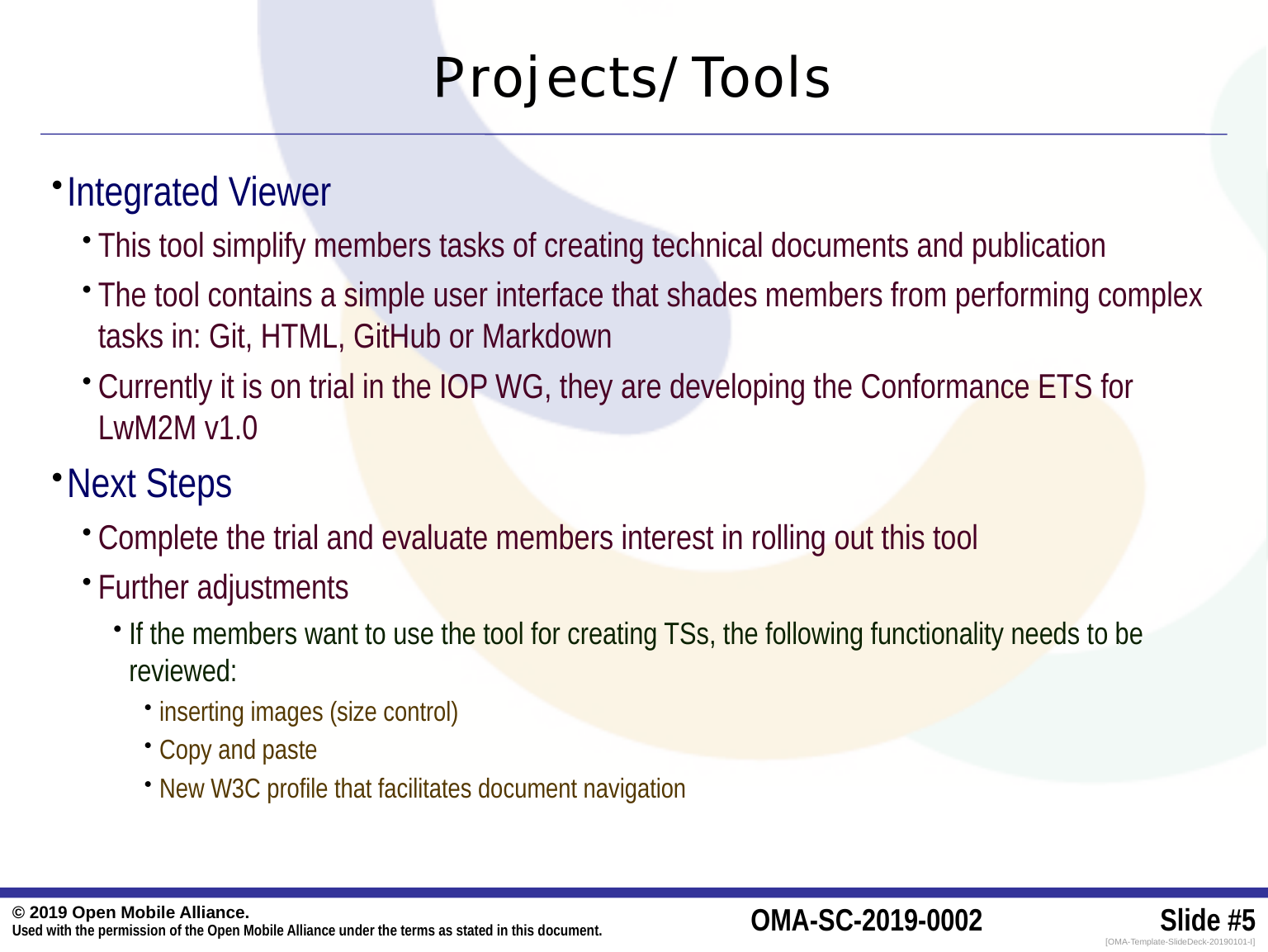

# Projects/Tools
Integrated Viewer
This tool simplify members tasks of creating technical documents and publication
The tool contains a simple user interface that shades members from performing complex tasks in: Git, HTML, GitHub or Markdown
Currently it is on trial in the IOP WG, they are developing the Conformance ETS for LwM2M v1.0
Next Steps
Complete the trial and evaluate members interest in rolling out this tool
Further adjustments
If the members want to use the tool for creating TSs, the following functionality needs to be reviewed:
inserting images (size control)
Copy and paste
New W3C profile that facilitates document navigation